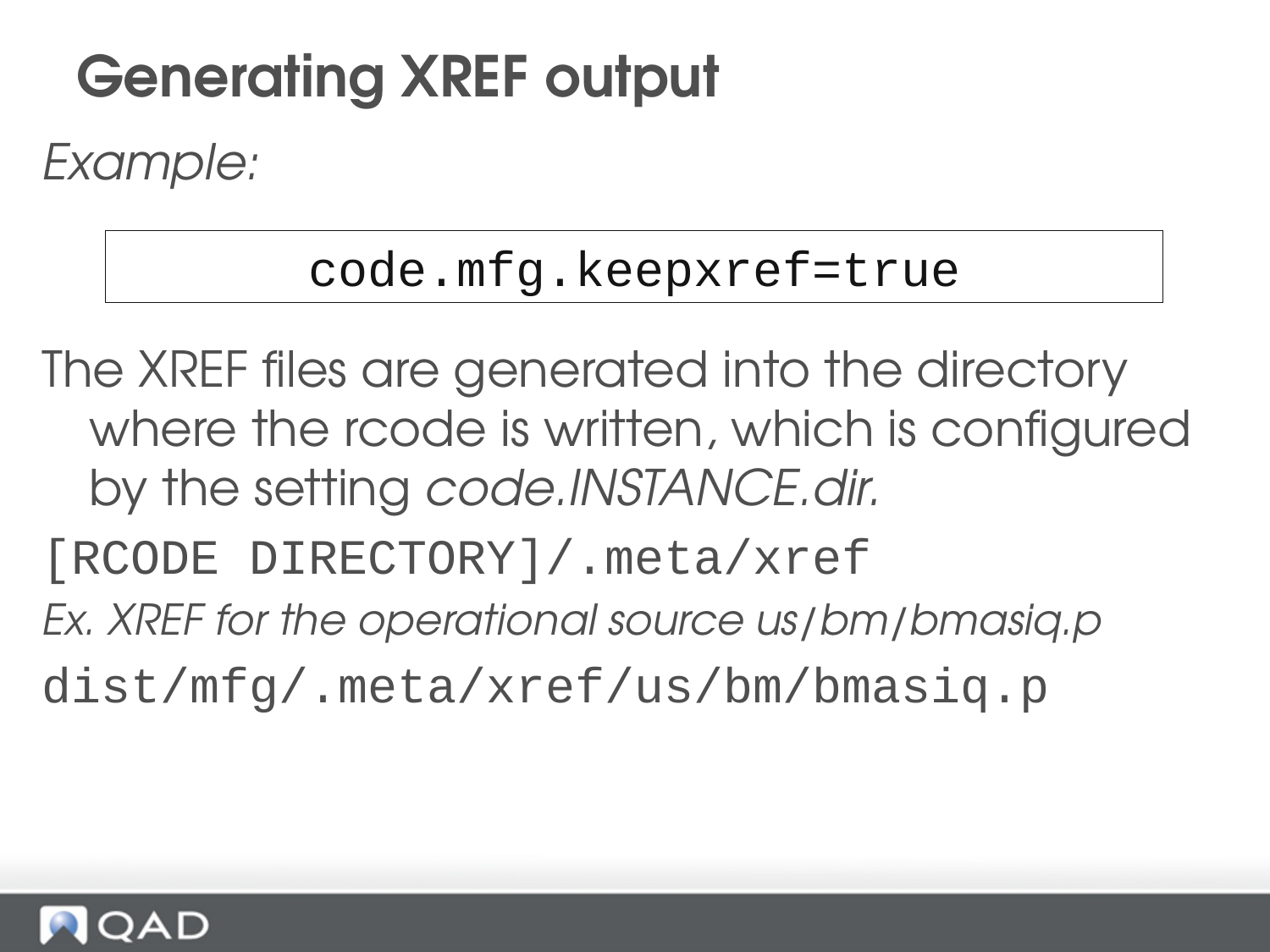

# Generating XREF output
Example:

The XREF files are generated into the directory where the rcode is written, which is configured by the setting code.INSTANCE.dir.
[RCODE DIRECTORY]/.meta/xref
Ex. XREF for the operational source us/bm/bmasiq.p
dist/mfg/.meta/xref/us/bm/bmasiq.p

code.mfg.keepxref=true